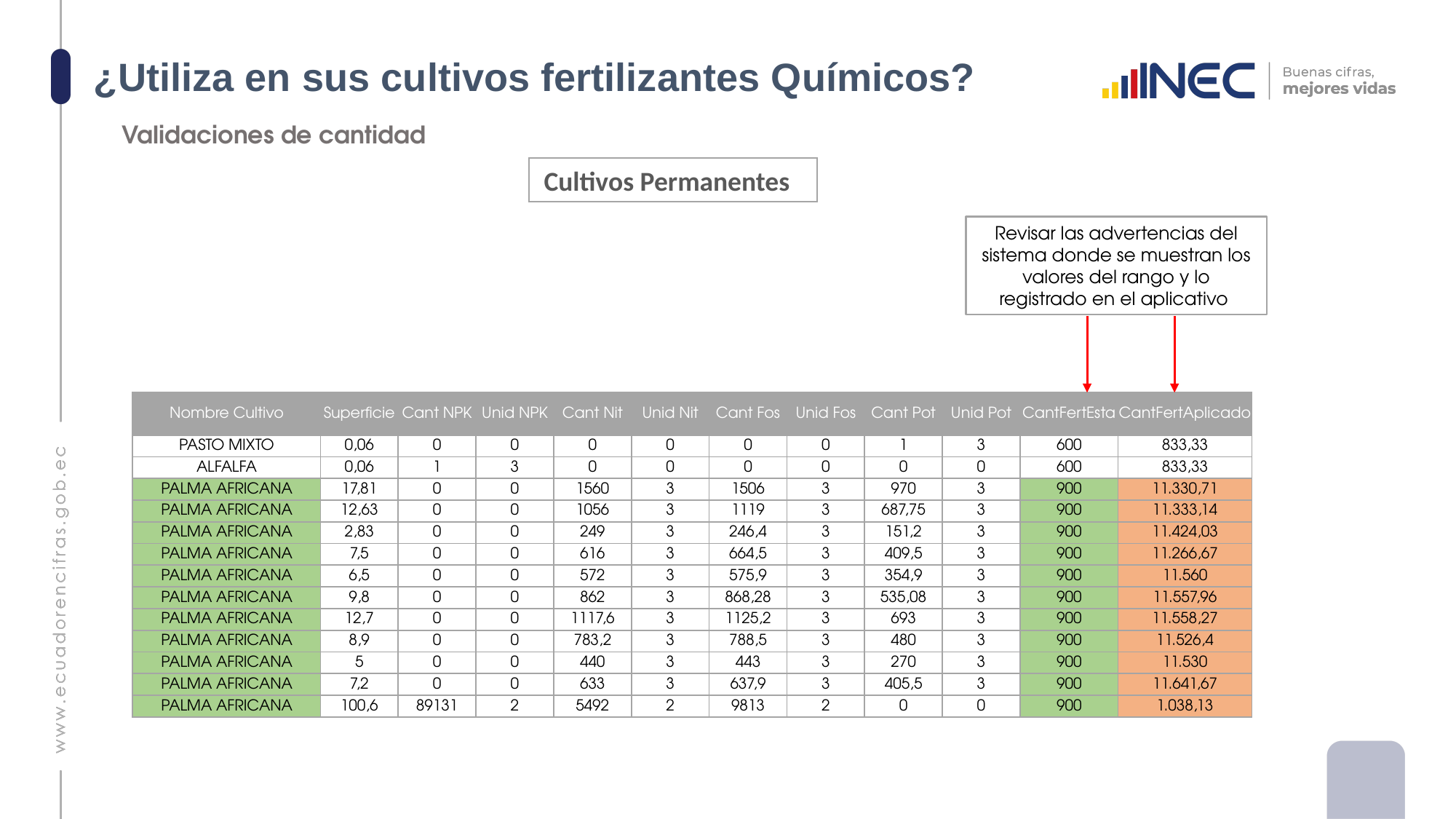

¿Utiliza en sus cultivos fertilizantes Químicos?
Validaciones de cantidad
Cultivos Permanentes
Revisar las advertencias del sistema donde se muestran los valores del rango y lo registrado en el aplicativo
| Nombre Cultivo | Superficie | Cant NPK | Unid NPK | Cant Nit | Unid Nit | Cant Fos | Unid Fos | Cant Pot | Unid Pot | CantFertEsta | CantFertAplicado |
| --- | --- | --- | --- | --- | --- | --- | --- | --- | --- | --- | --- |
| PASTO MIXTO | 0,06 | 0 | 0 | 0 | 0 | 0 | 0 | 1 | 3 | 600 | 833,33 |
| ALFALFA | 0,06 | 1 | 3 | 0 | 0 | 0 | 0 | 0 | 0 | 600 | 833,33 |
| PALMA AFRICANA | 17,81 | 0 | 0 | 1560 | 3 | 1506 | 3 | 970 | 3 | 900 | 11.330,71 |
| PALMA AFRICANA | 12,63 | 0 | 0 | 1056 | 3 | 1119 | 3 | 687,75 | 3 | 900 | 11.333,14 |
| PALMA AFRICANA | 2,83 | 0 | 0 | 249 | 3 | 246,4 | 3 | 151,2 | 3 | 900 | 11.424,03 |
| PALMA AFRICANA | 7,5 | 0 | 0 | 616 | 3 | 664,5 | 3 | 409,5 | 3 | 900 | 11.266,67 |
| PALMA AFRICANA | 6,5 | 0 | 0 | 572 | 3 | 575,9 | 3 | 354,9 | 3 | 900 | 11.560 |
| PALMA AFRICANA | 9,8 | 0 | 0 | 862 | 3 | 868,28 | 3 | 535,08 | 3 | 900 | 11.557,96 |
| PALMA AFRICANA | 12,7 | 0 | 0 | 1117,6 | 3 | 1125,2 | 3 | 693 | 3 | 900 | 11.558,27 |
| PALMA AFRICANA | 8,9 | 0 | 0 | 783,2 | 3 | 788,5 | 3 | 480 | 3 | 900 | 11.526,4 |
| PALMA AFRICANA | 5 | 0 | 0 | 440 | 3 | 443 | 3 | 270 | 3 | 900 | 11.530 |
| PALMA AFRICANA | 7,2 | 0 | 0 | 633 | 3 | 637,9 | 3 | 405,5 | 3 | 900 | 11.641,67 |
| PALMA AFRICANA | 100,6 | 89131 | 2 | 5492 | 2 | 9813 | 2 | 0 | 0 | 900 | 1.038,13 |